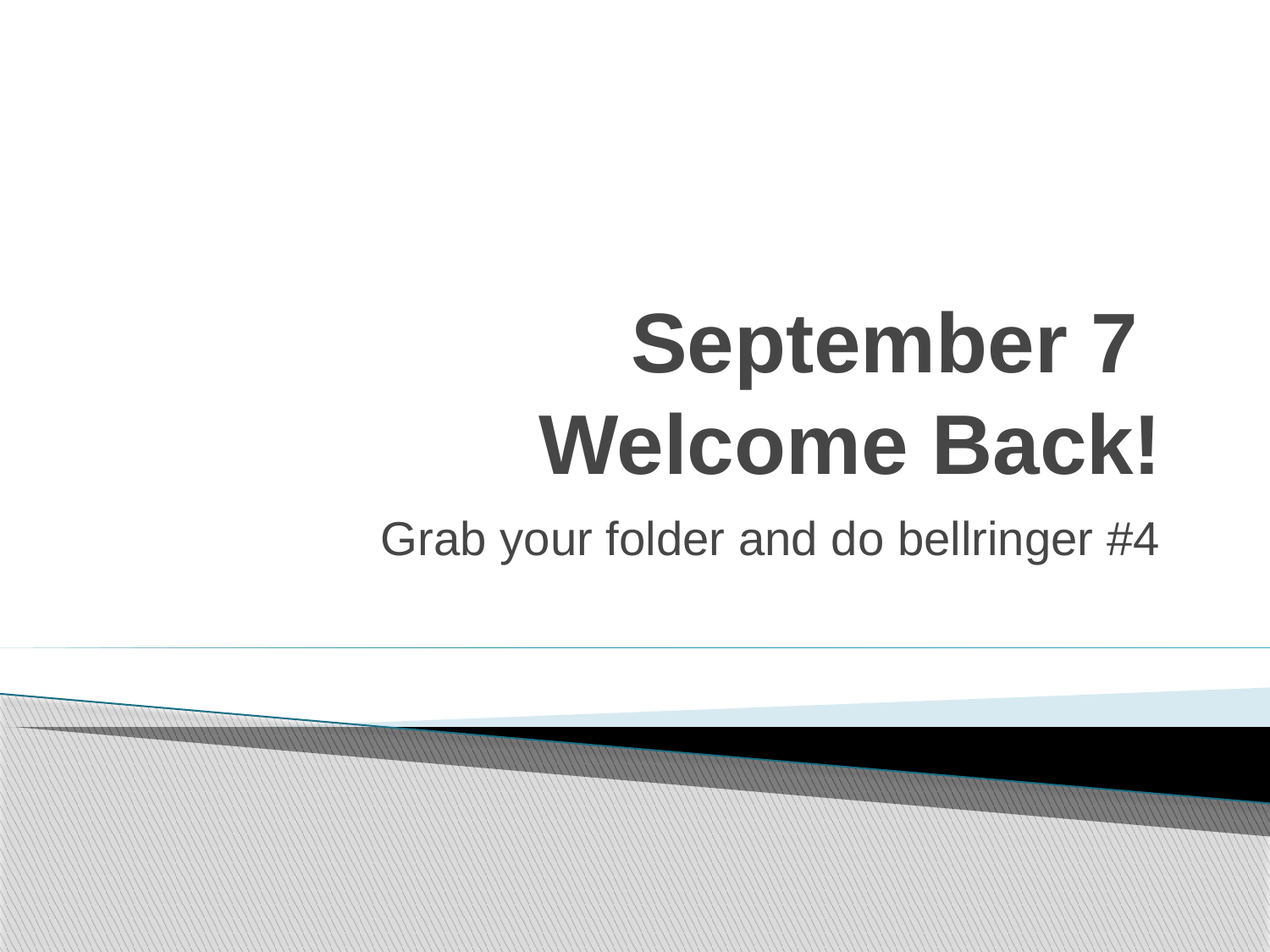

# September 7 Welcome Back!
Grab your folder and do bellringer #4